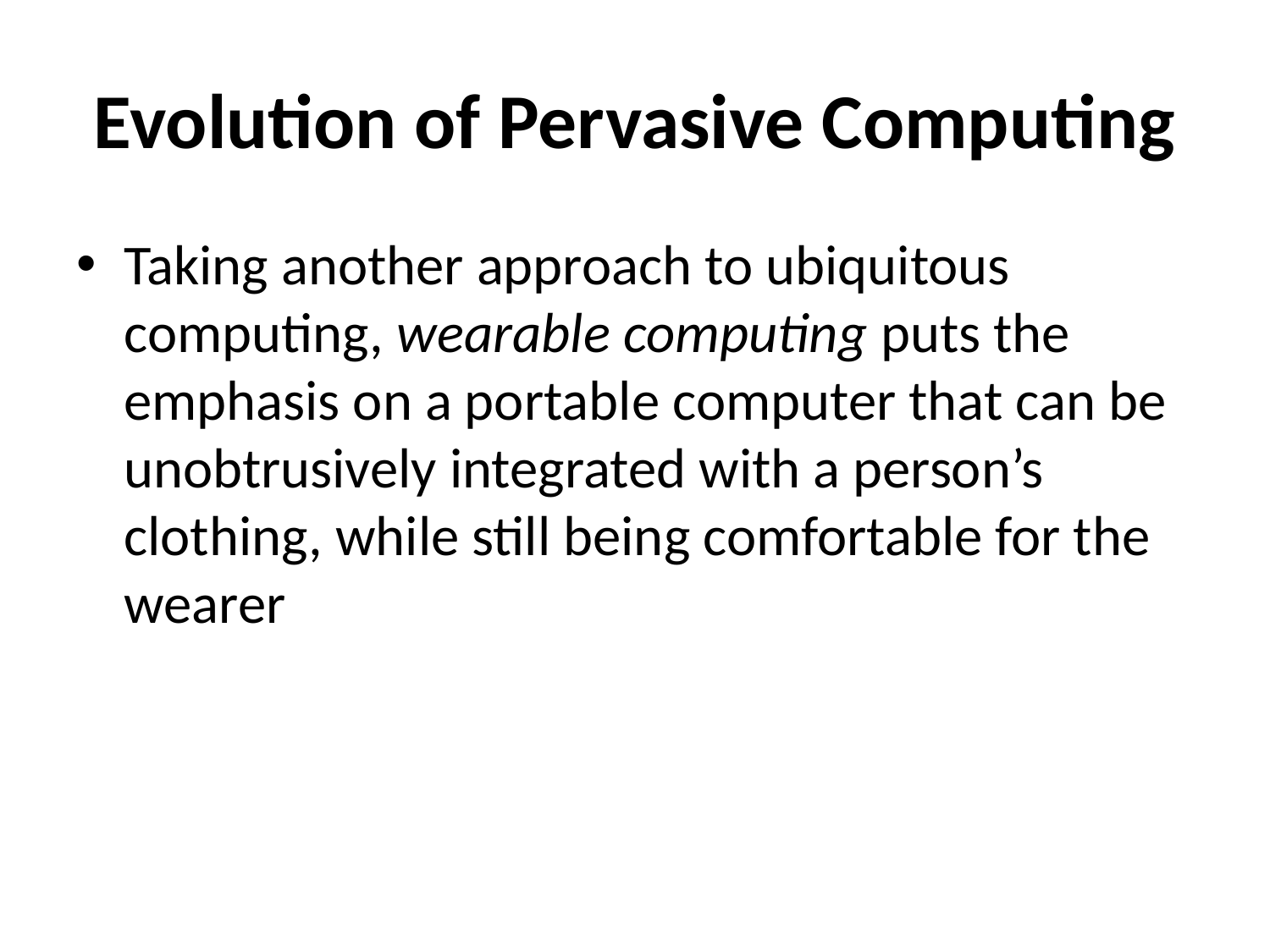

# Evolution of Pervasive Computing
Taking another approach to ubiquitous computing, wearable computing puts the emphasis on a portable computer that can be unobtrusively integrated with a person’s clothing, while still being comfortable for the wearer